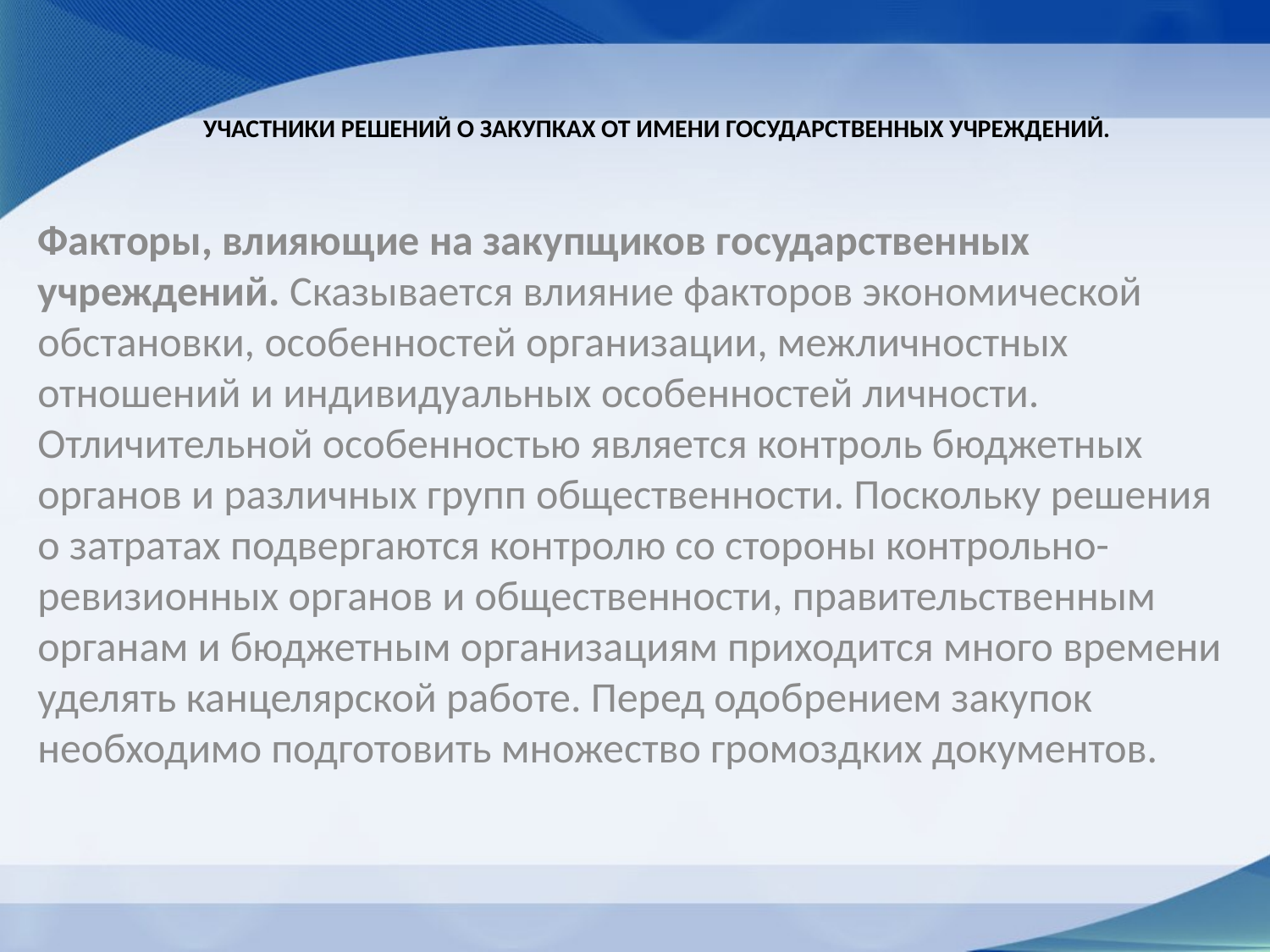

# Участники решений о закупках от имени государственных учреждений.
Факторы, влияющие на закупщиков государственных учреждений. Сказывается влияние факторов экономической обстановки, особенностей организации, межличностных отношений и индивидуальных особенностей личности. Отличительной особенностью является контроль бюджетных органов и различных групп общественности. Поскольку решения о затратах подвергаются контролю со стороны контрольно-ревизионных органов и общественности, правительственным органам и бюджетным организациям приходится много времени уделять канцелярской работе. Перед одобрением закупок необходимо подготовить множество громоздких документов.